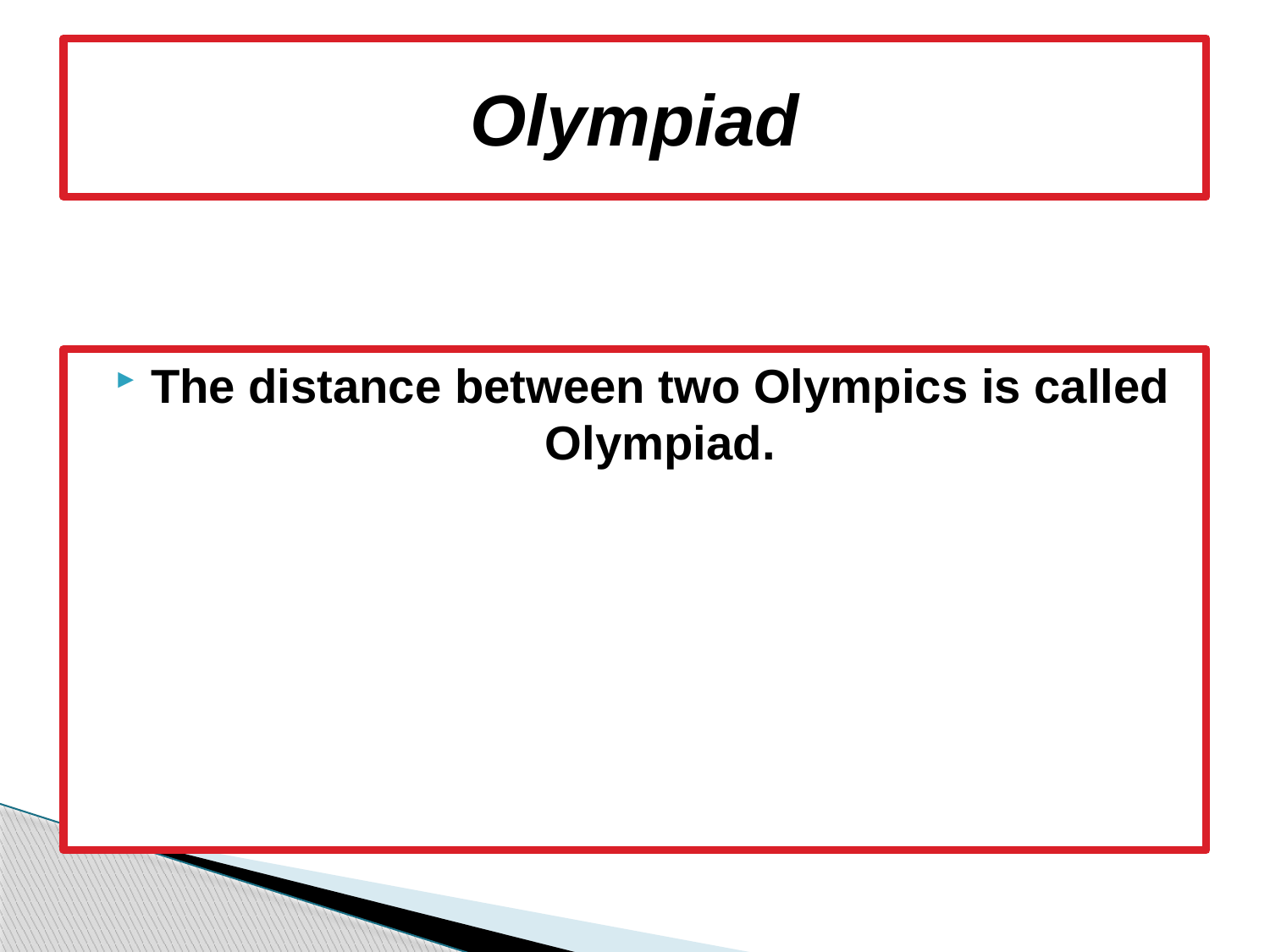

# Olympiad
The distance between two Olympics is called Olympiad.